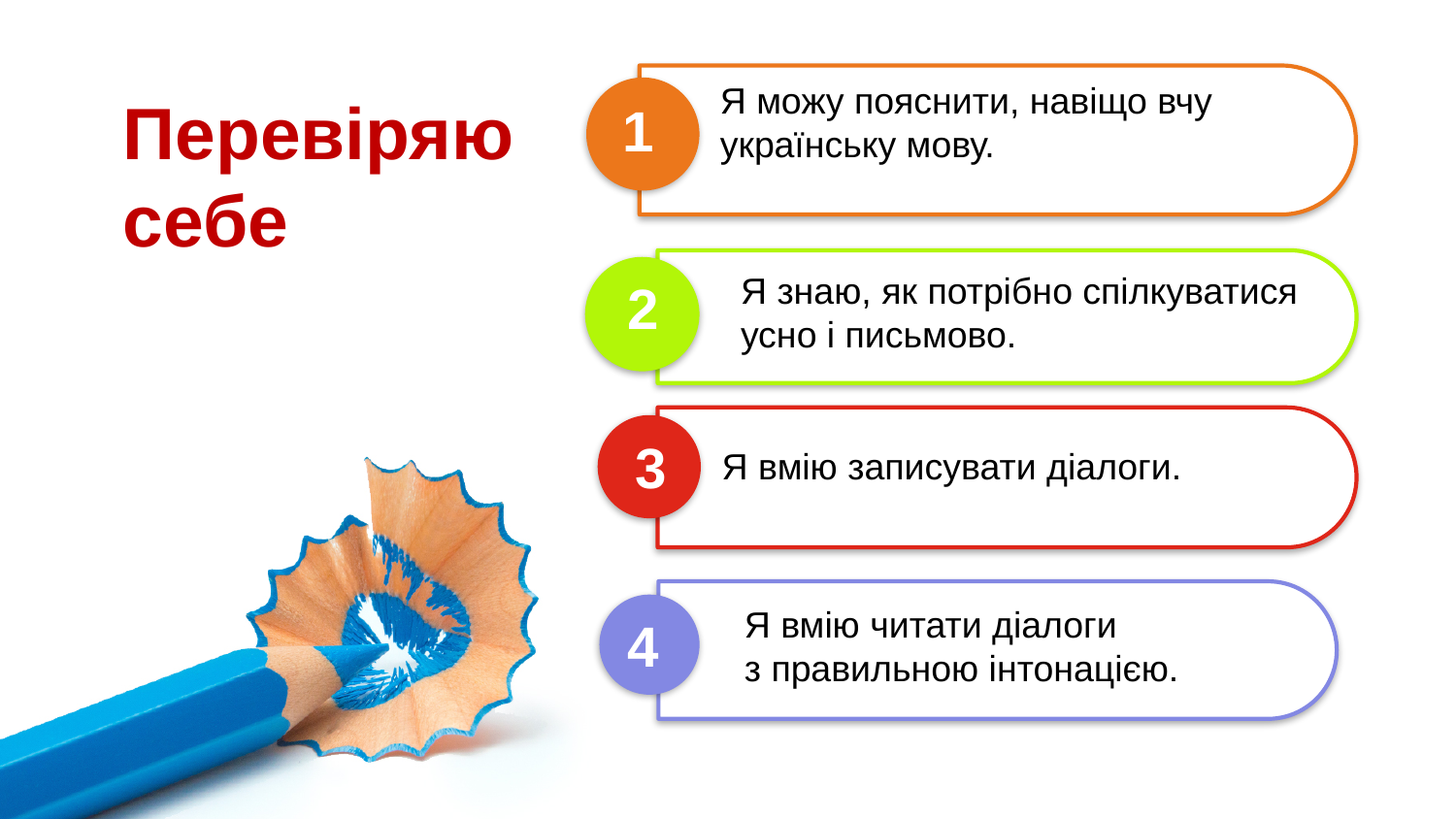

Я можу пояснити, навіщо вчу
українську мову.
Перевіряю себе

1

Я знаю, як потрібно спілкуватися усно і письмово.
2

3
Я вмію записувати діалоги.

Я вмію читати діалоги
з правильною інтонацією.
4